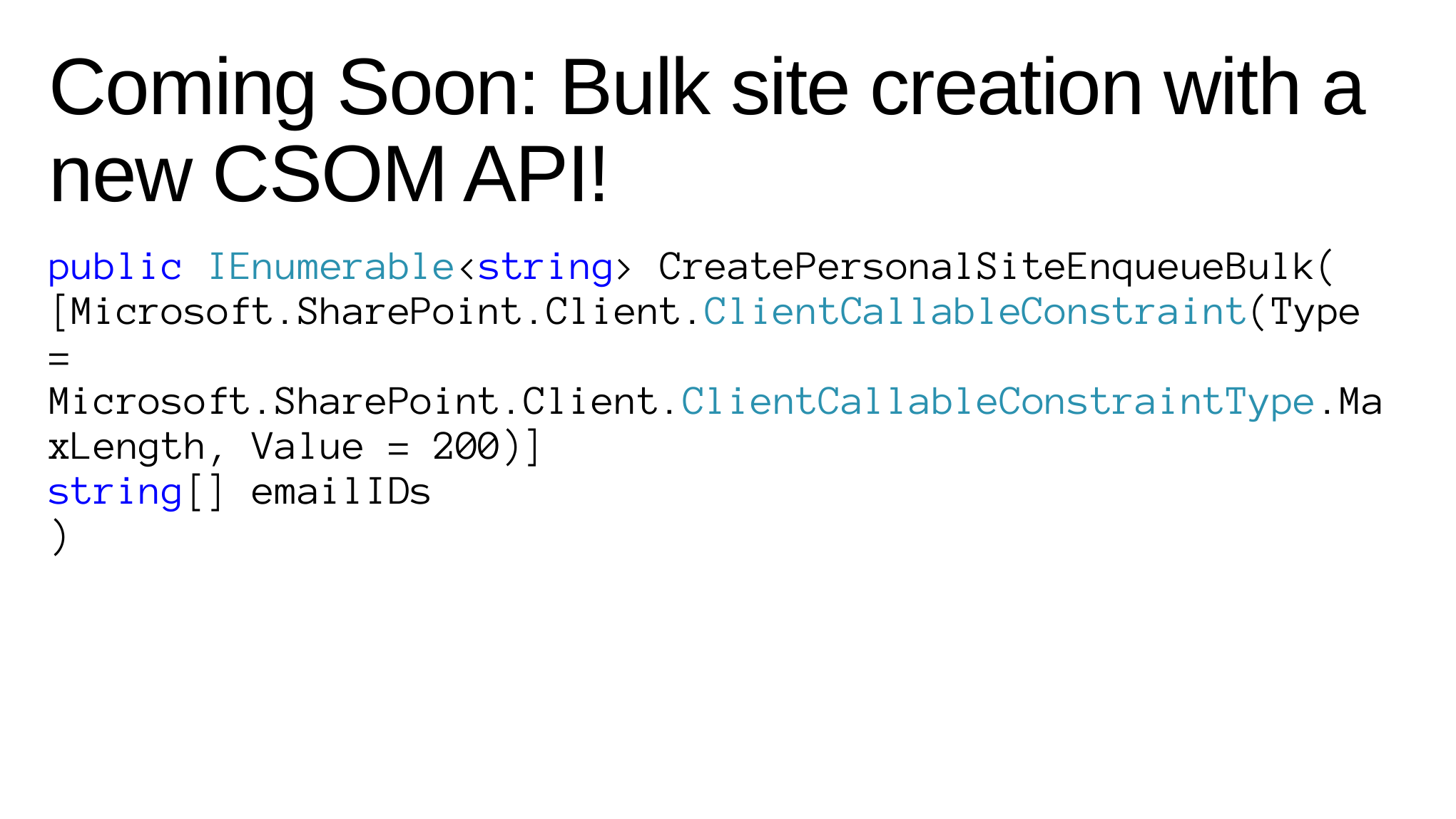

# Coming Soon: Bulk site creation with a  new CSOM API!
public IEnumerable<string> CreatePersonalSiteEnqueueBulk(
[Microsoft.SharePoint.Client.ClientCallableConstraint(Type = Microsoft.SharePoint.Client.ClientCallableConstraintType.MaxLength, Value = 200)]
string[] emailIDs
)